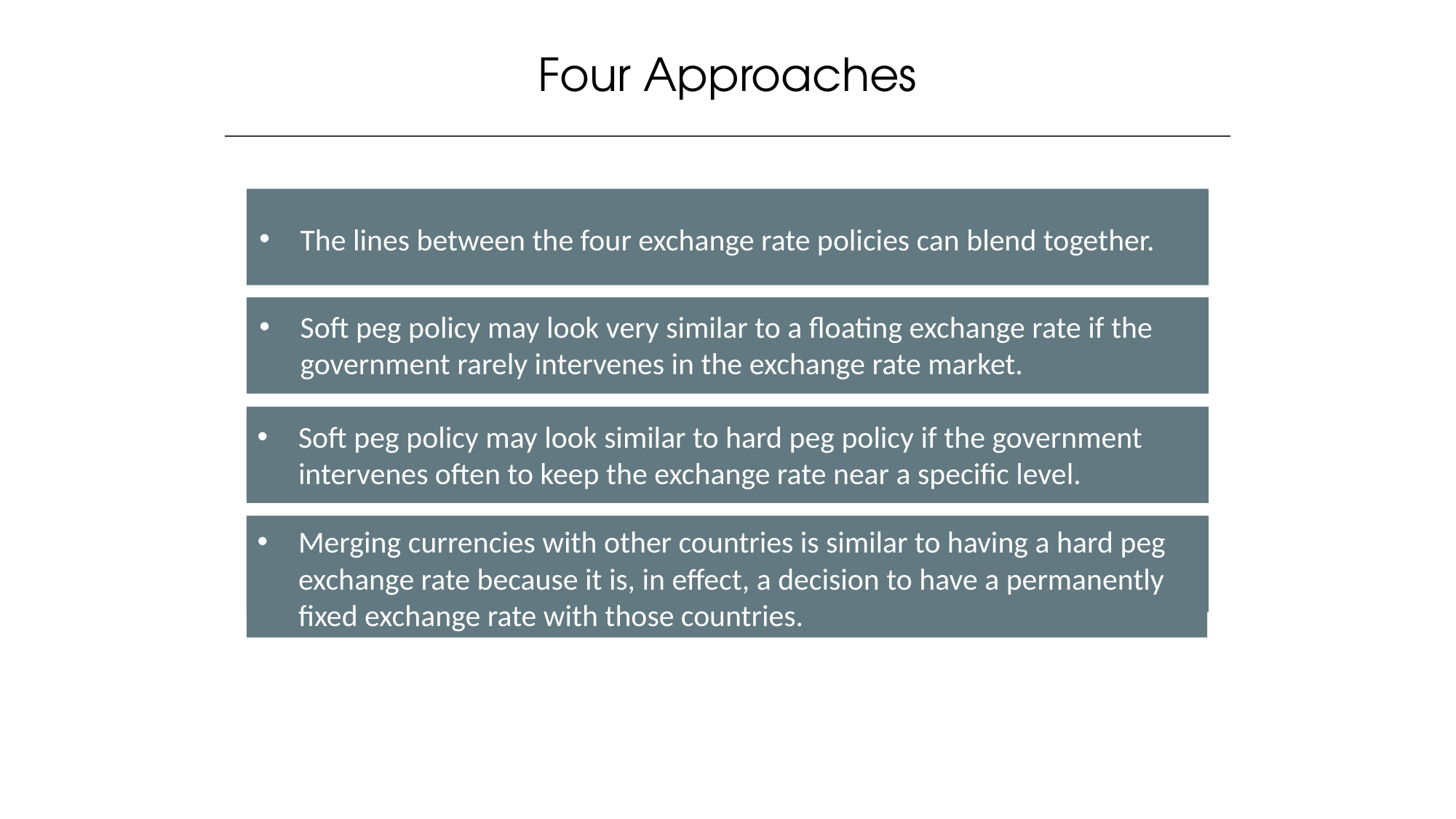

Four Approaches

The lines between the four exchange rate policies can blend together.

Soft peg policy may look very similar to a floating exchange rate if the government rarely intervenes in the exchange rate market.

Soft peg policy may look similar to hard peg policy if the government intervenes often to keep the exchange rate near a specific level.

Merging currencies with other countries is similar to having a hard peg exchange rate because it is, in effect, a decision to have a permanently fixed exchange rate with those countries.